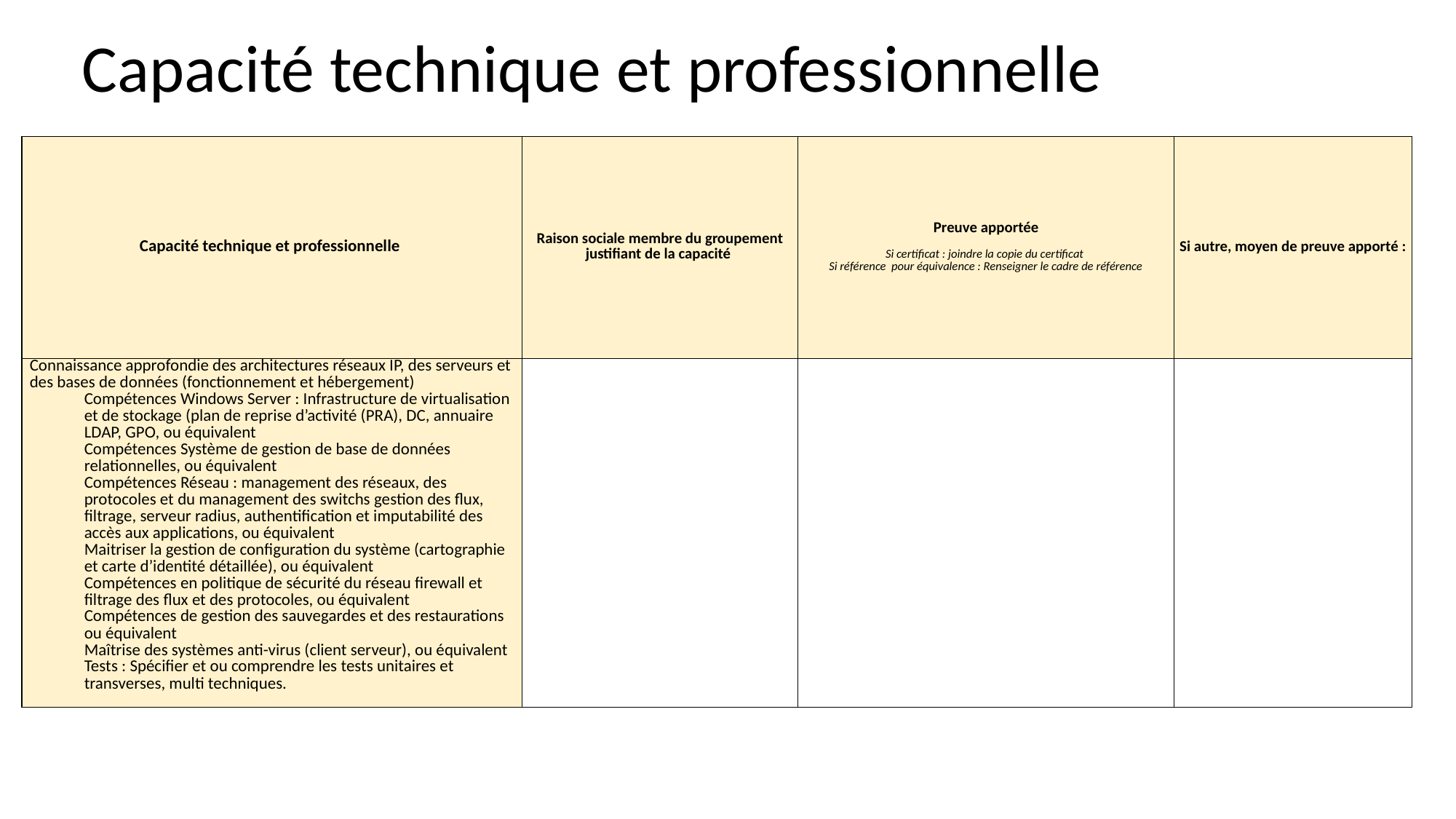

# Capacité technique et professionnelle
| Capacité technique et professionnelle | Raison sociale membre du groupement justifiant de la capacité | Preuve apportée Si certificat : joindre la copie du certificat Si référence pour équivalence : Renseigner le cadre de référence | Si autre, moyen de preuve apporté : |
| --- | --- | --- | --- |
| Connaissance approfondie des architectures réseaux IP, des serveurs et des bases de données (fonctionnement et hébergement) Compétences Windows Server : Infrastructure de virtualisation et de stockage (plan de reprise d’activité (PRA), DC, annuaire LDAP, GPO, ou équivalent Compétences Système de gestion de base de données relationnelles, ou équivalent Compétences Réseau : management des réseaux, des protocoles et du management des switchs gestion des flux, filtrage, serveur radius, authentification et imputabilité des accès aux applications, ou équivalent Maitriser la gestion de configuration du système (cartographie et carte d’identité détaillée), ou équivalent Compétences en politique de sécurité du réseau firewall et filtrage des flux et des protocoles, ou équivalent Compétences de gestion des sauvegardes et des restaurations ou équivalent Maîtrise des systèmes anti-virus (client serveur), ou équivalent Tests : Spécifier et ou comprendre les tests unitaires et transverses, multi techniques. |  |  |  |